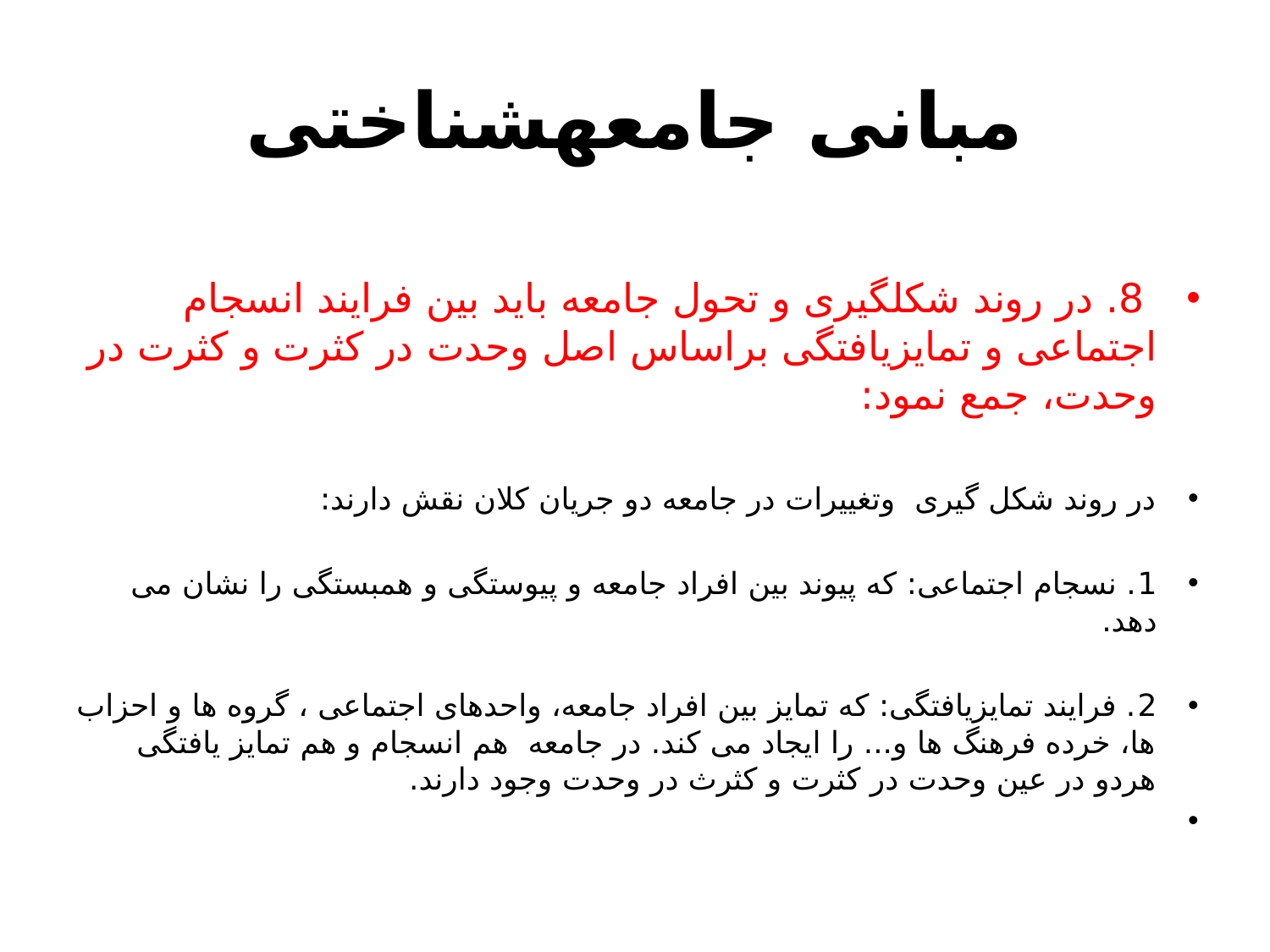

# مبانی جامعه‏شناختی

 8. در روند شکل‏گیری و تحول جامعه باید بین فرایند انسجام اجتماعی و تمایز‏یافتگی براساس اصل وحدت در کثرت و کثرت در وحدت، جمع نمود:

در روند شکل گیری  وتغییرات در جامعه دو جریان کلان نقش دارند:

1. نسجام اجتماعی: که پیوند بین افراد جامعه و پیوستگی و همبستگی را نشان می دهد.

2. فرایند تمایز‏یافتگی: که تمایز بین افراد جامعه، واحدهای اجتماعی ، گروه ها و احزاب ها، خرده فرهنگ ها و... را ایجاد می کند. در جامعه  هم انسجام و هم تمایز یافتگی هردو در عین وحدت در کثرت و کثرث در وحدت وجود دارند.